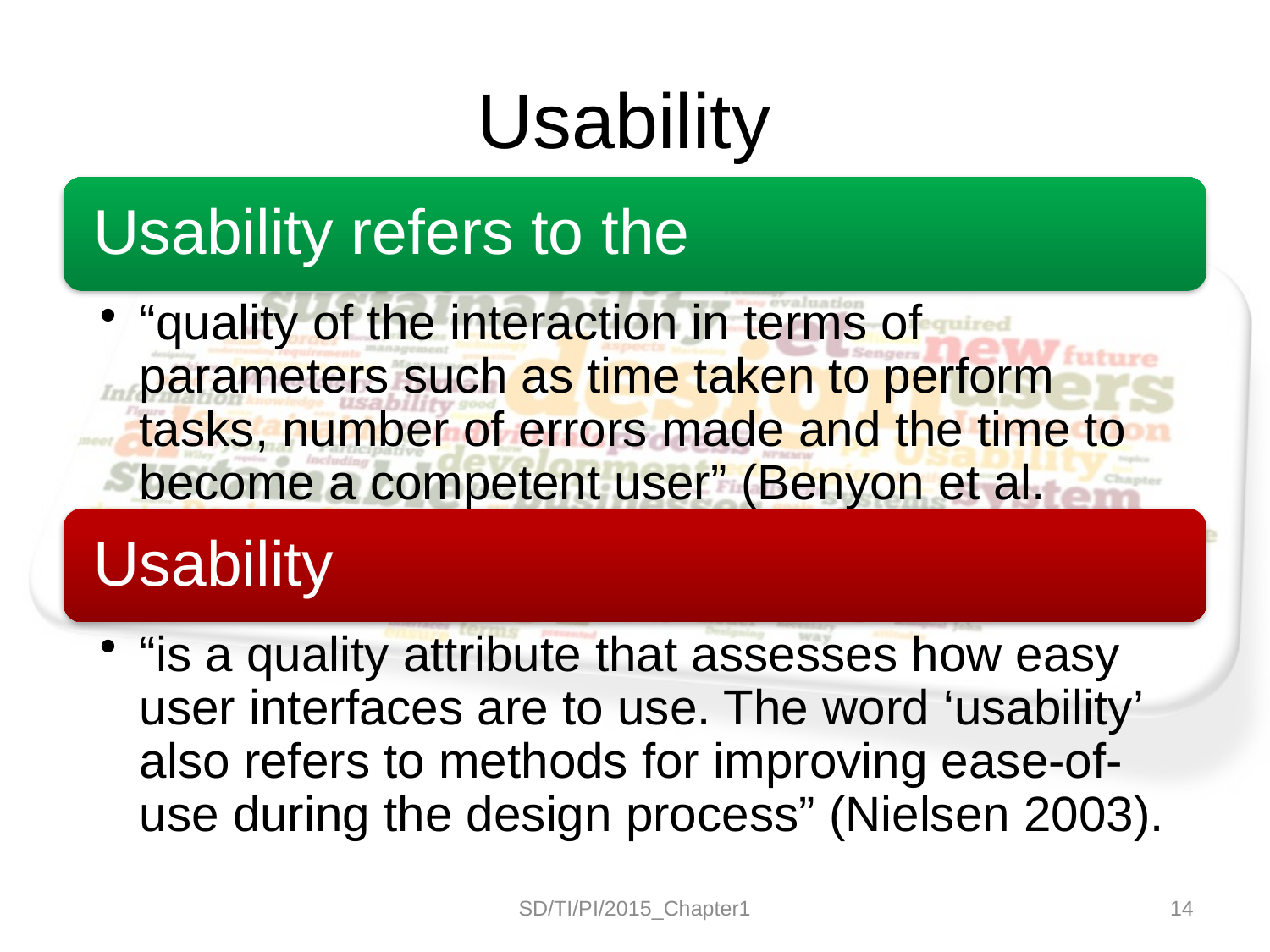

# Usability
Usability refers to the
“quality of the interaction in terms of parameters such as time taken to perform tasks, number of errors made and the time to become a competent user” (Benyon et al. 2005, p.52).
Usability
“is a quality attribute that assesses how easy user interfaces are to use. The word ‘usability’ also refers to methods for improving ease-of-use during the design process” (Nielsen 2003).
SD/TI/PI/2015_Chapter1
14